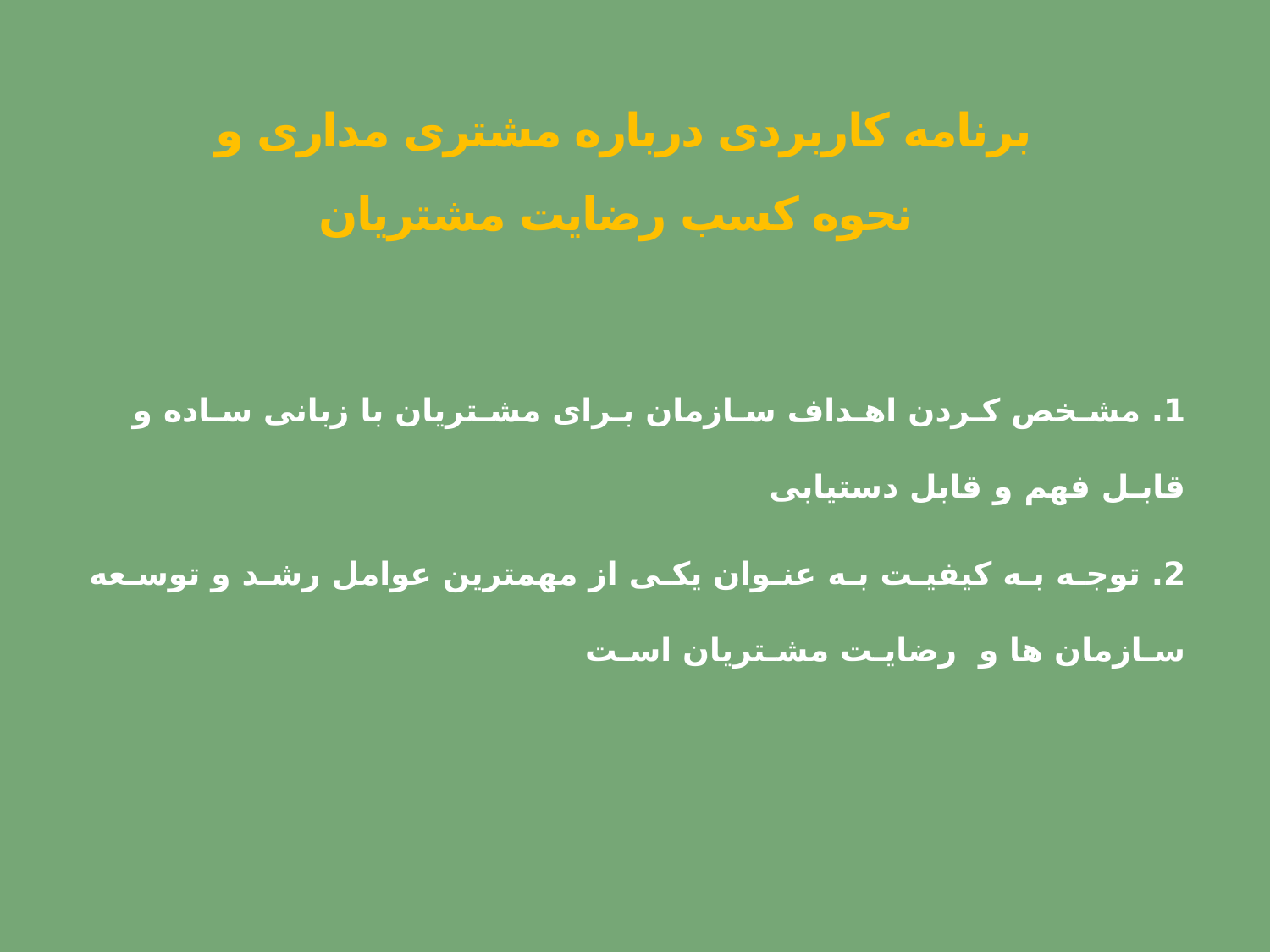

# برنامه کاربردی درباره مشتری مداری و نحوه کسب رضایت مشتریان
1. مشـخص کـردن اهـداف سـازمان بـرای مشـتریان با زبانی سـاده و قابـل فهم و قابل دستیابی
2. توجـه بـه کیفیـت بـه عنـوان یکـی از مهمترین عوامل رشـد و توسـعه سـازمان ها و  رضایـت مشـتریان اسـت